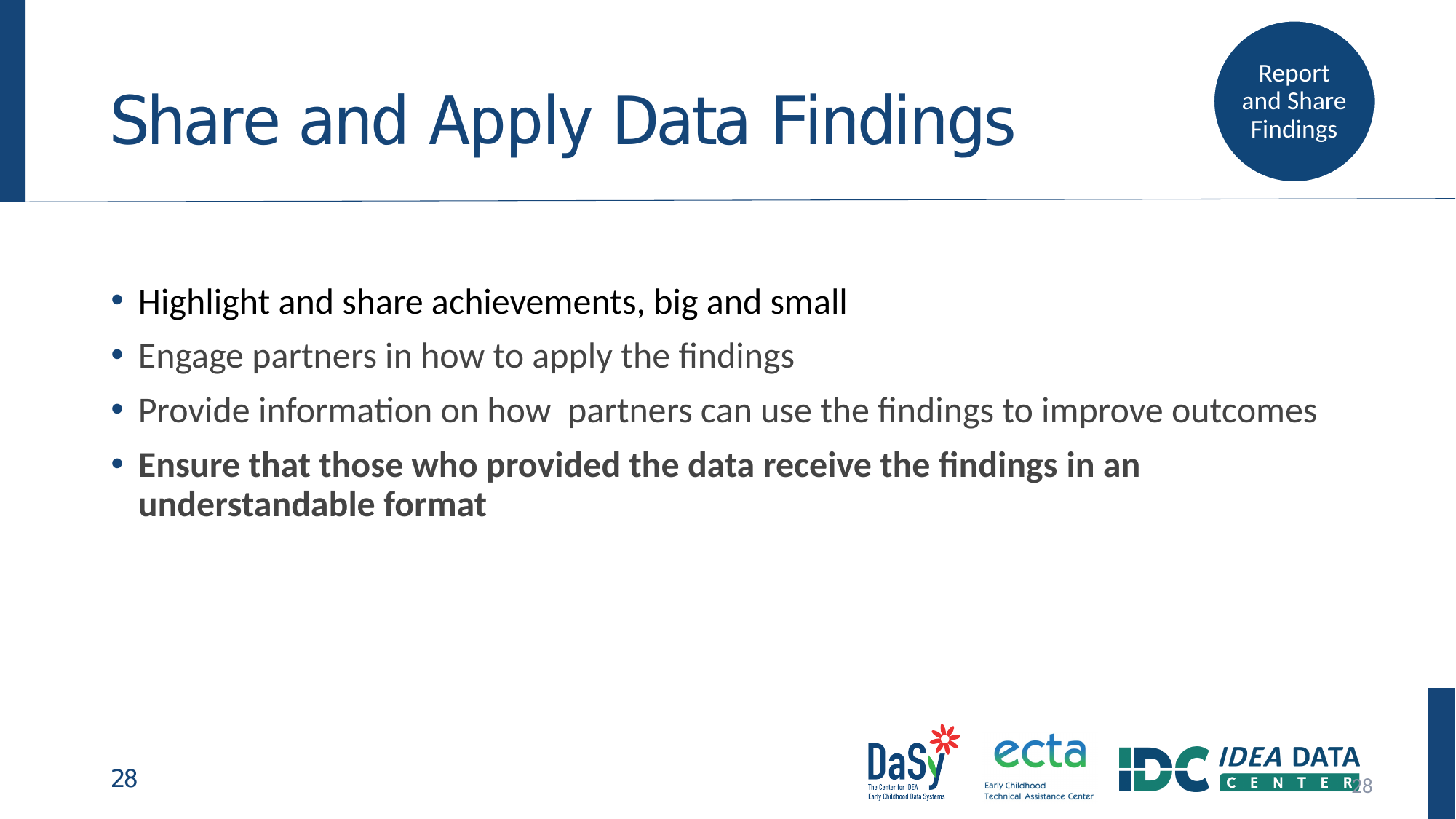

Report and Share Findings
# Share and Apply Data Findings

Highlight and share achievements, big and small
Engage partners in how to apply the findings
Provide information on how  partners can use the findings to improve outcomes
Ensure that those who provided the data receive the findings​ in an understandable format

28